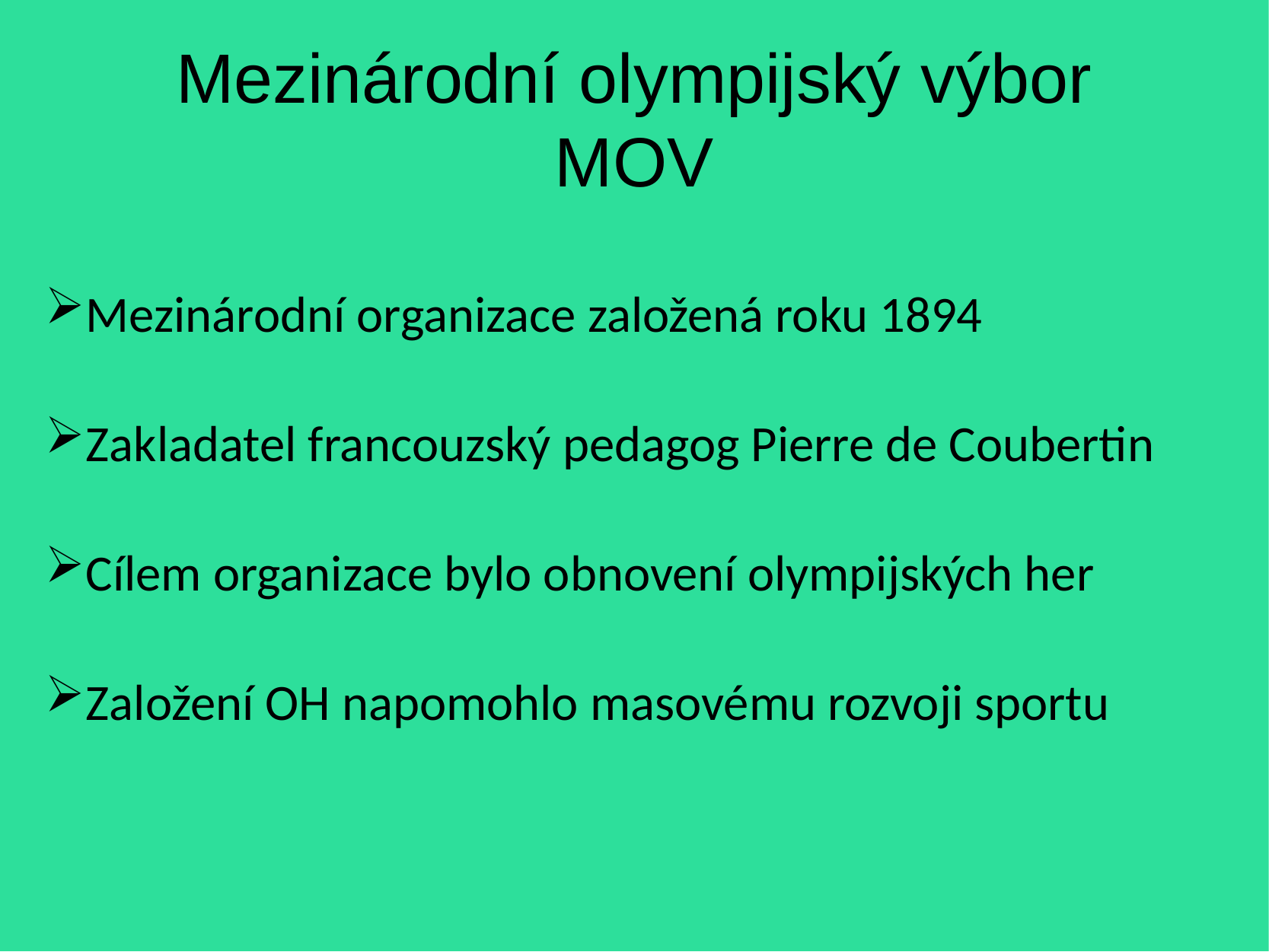

Mezinárodní olympijský výbor
MOV
Mezinárodní organizace založená roku 1894
Zakladatel francouzský pedagog Pierre de Coubertin
Cílem organizace bylo obnovení olympijských her
Založení OH napomohlo masovému rozvoji sportu